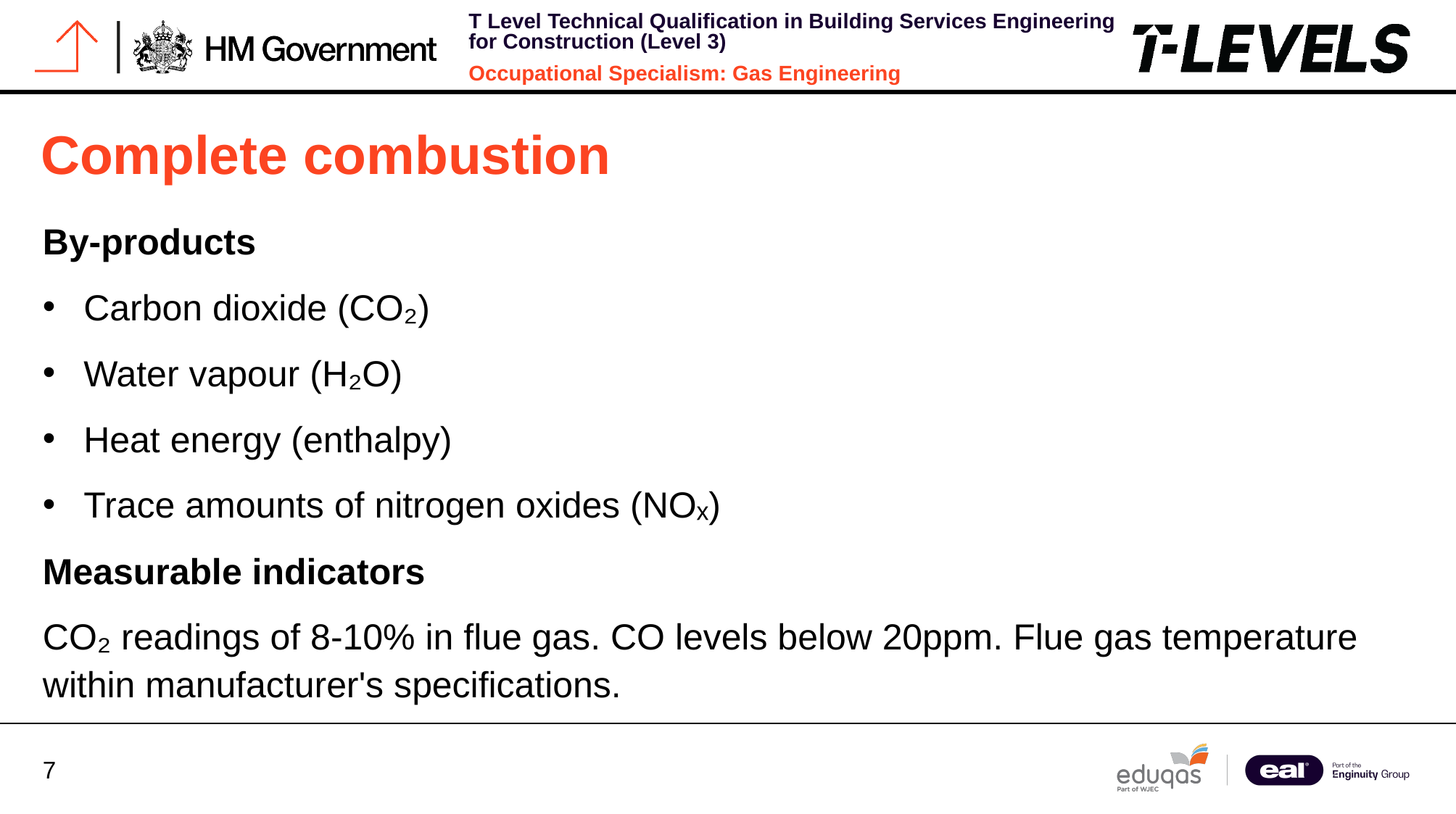

# Complete combustion
By-products
Carbon dioxide (CO₂)
Water vapour (H₂O)
Heat energy (enthalpy)
Trace amounts of nitrogen oxides (NOₓ)
Measurable indicators
CO₂ readings of 8-10% in flue gas. CO levels below 20ppm. Flue gas temperature within manufacturer's specifications.